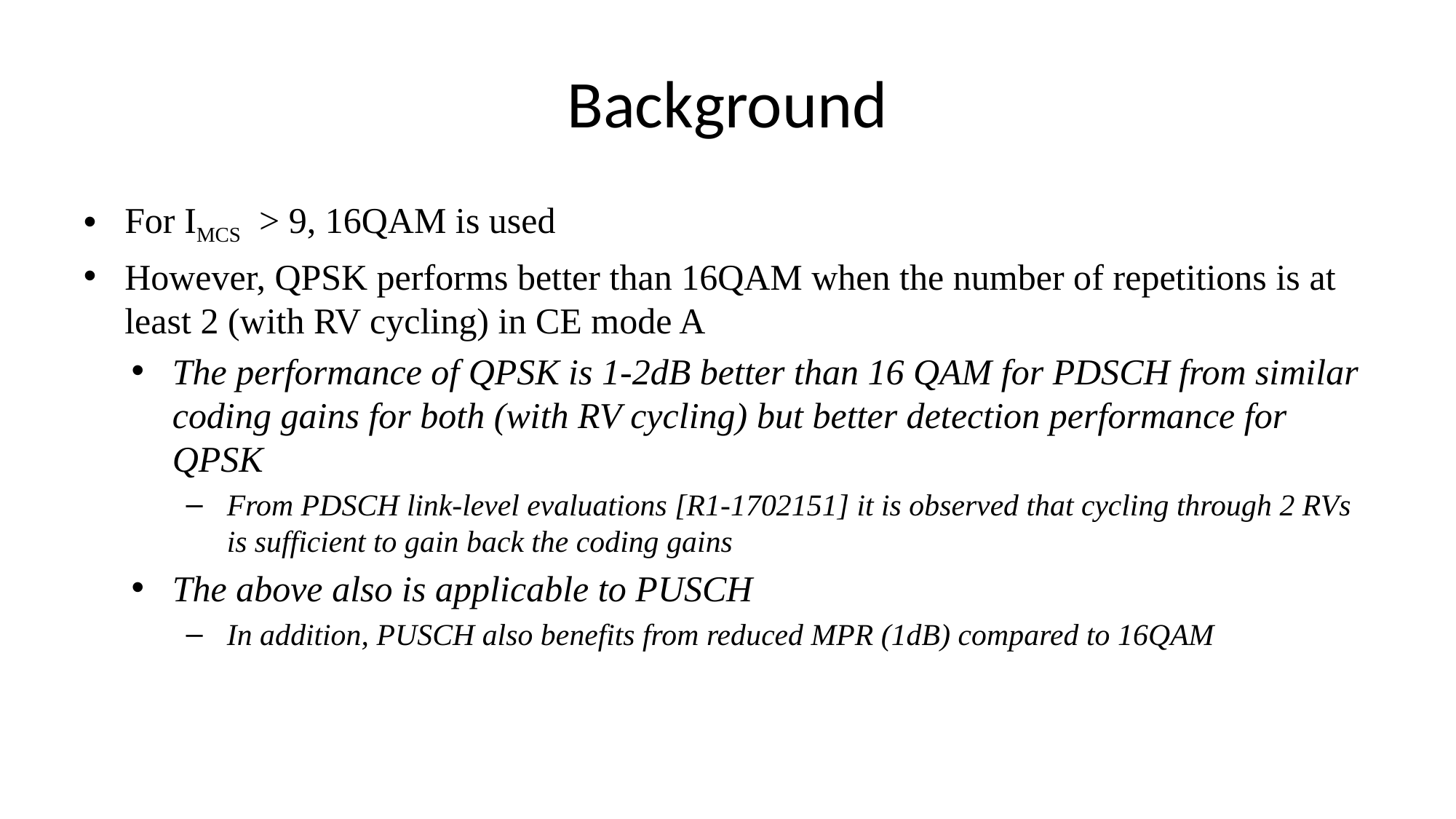

# Background
For IMCS  > 9, 16QAM is used
However, QPSK performs better than 16QAM when the number of repetitions is at least 2 (with RV cycling) in CE mode A
The performance of QPSK is 1-2dB better than 16 QAM for PDSCH from similar coding gains for both (with RV cycling) but better detection performance for QPSK
From PDSCH link-level evaluations [R1-1702151] it is observed that cycling through 2 RVs is sufficient to gain back the coding gains
The above also is applicable to PUSCH
In addition, PUSCH also benefits from reduced MPR (1dB) compared to 16QAM